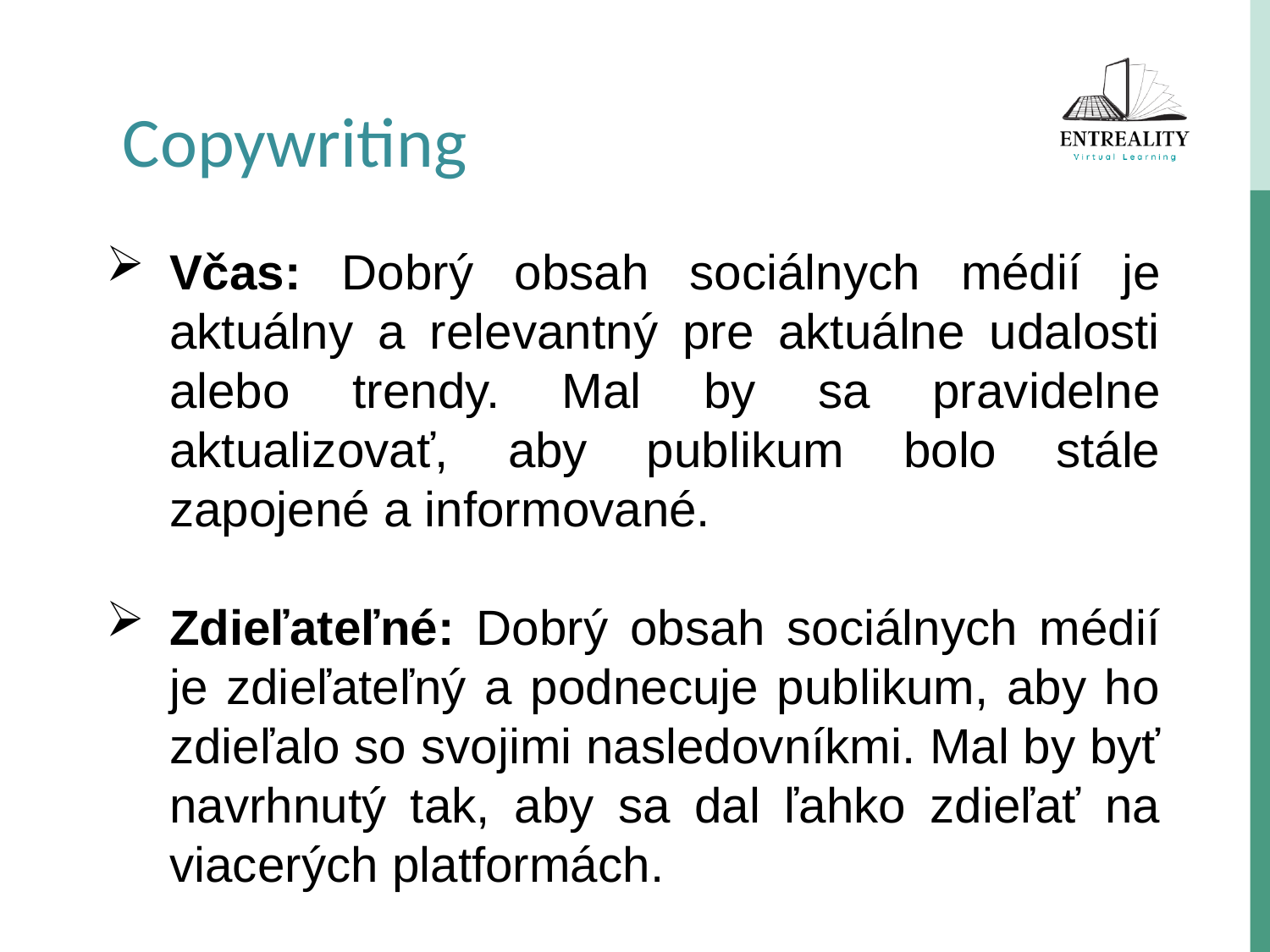

Copywriting
Včas: Dobrý obsah sociálnych médií je aktuálny a relevantný pre aktuálne udalosti alebo trendy. Mal by sa pravidelne aktualizovať, aby publikum bolo stále zapojené a informované.

Zdieľateľné: Dobrý obsah sociálnych médií je zdieľateľný a podnecuje publikum, aby ho zdieľalo so svojimi nasledovníkmi. Mal by byť navrhnutý tak, aby sa dal ľahko zdieľať na viacerých platformách.